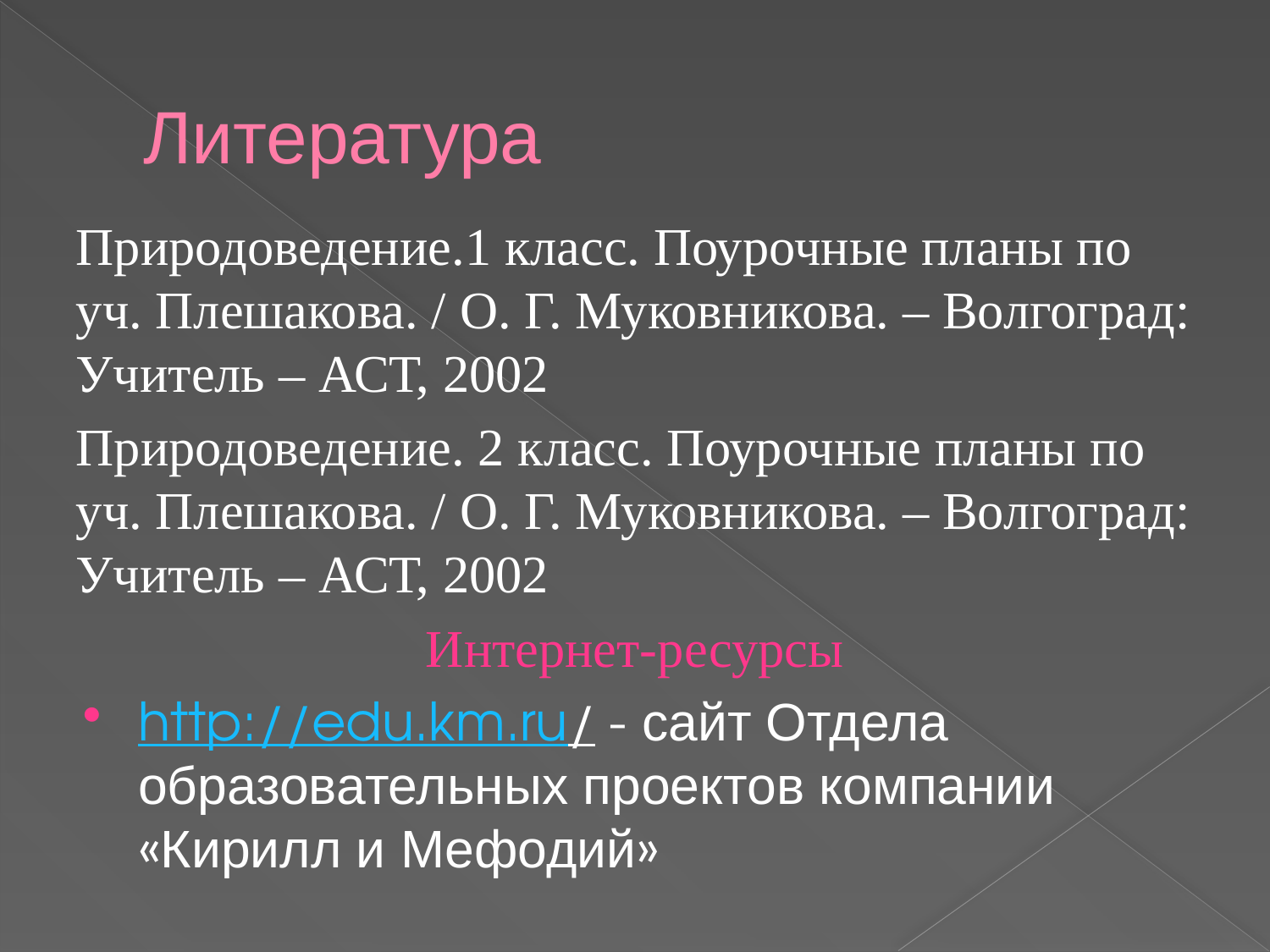

# Литература
Природоведение.1 класс. Поурочные планы по уч. Плешакова. / О. Г. Муковникова. – Волгоград: Учитель – АСТ, 2002
Природоведение. 2 класс. Поурочные планы по уч. Плешакова. / О. Г. Муковникова. – Волгоград: Учитель – АСТ, 2002
Интернет-ресурсы
http://edu.km.ru/ - сайт Отдела образовательных проектов компании «Кирилл и Мефодий»